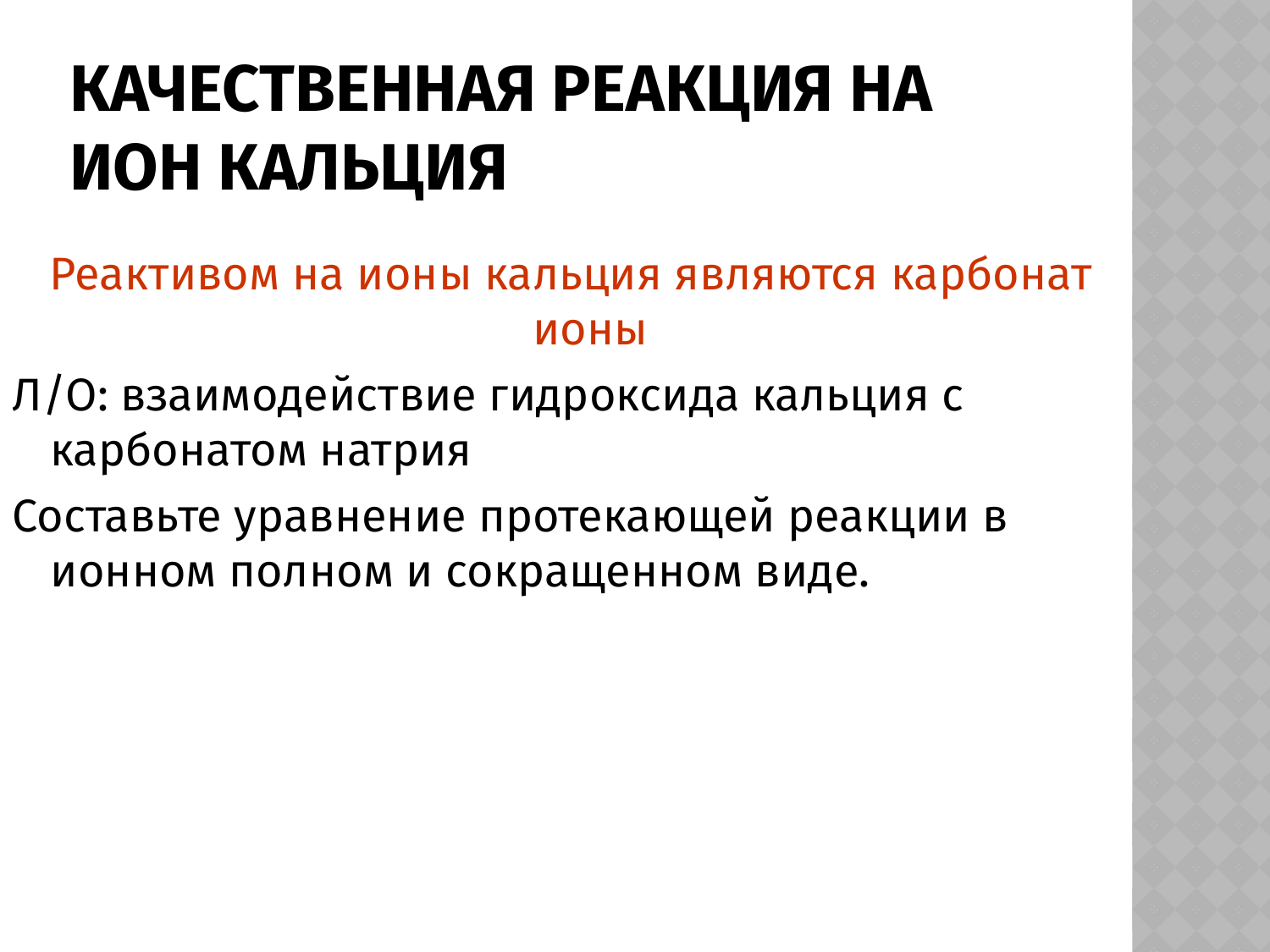

# Качественная реакция на ион кальция
Реактивом на ионы кальция являются карбонат ионы
Л/О: взаимодействие гидроксида кальция с карбонатом натрия
Составьте уравнение протекающей реакции в ионном полном и сокращенном виде.